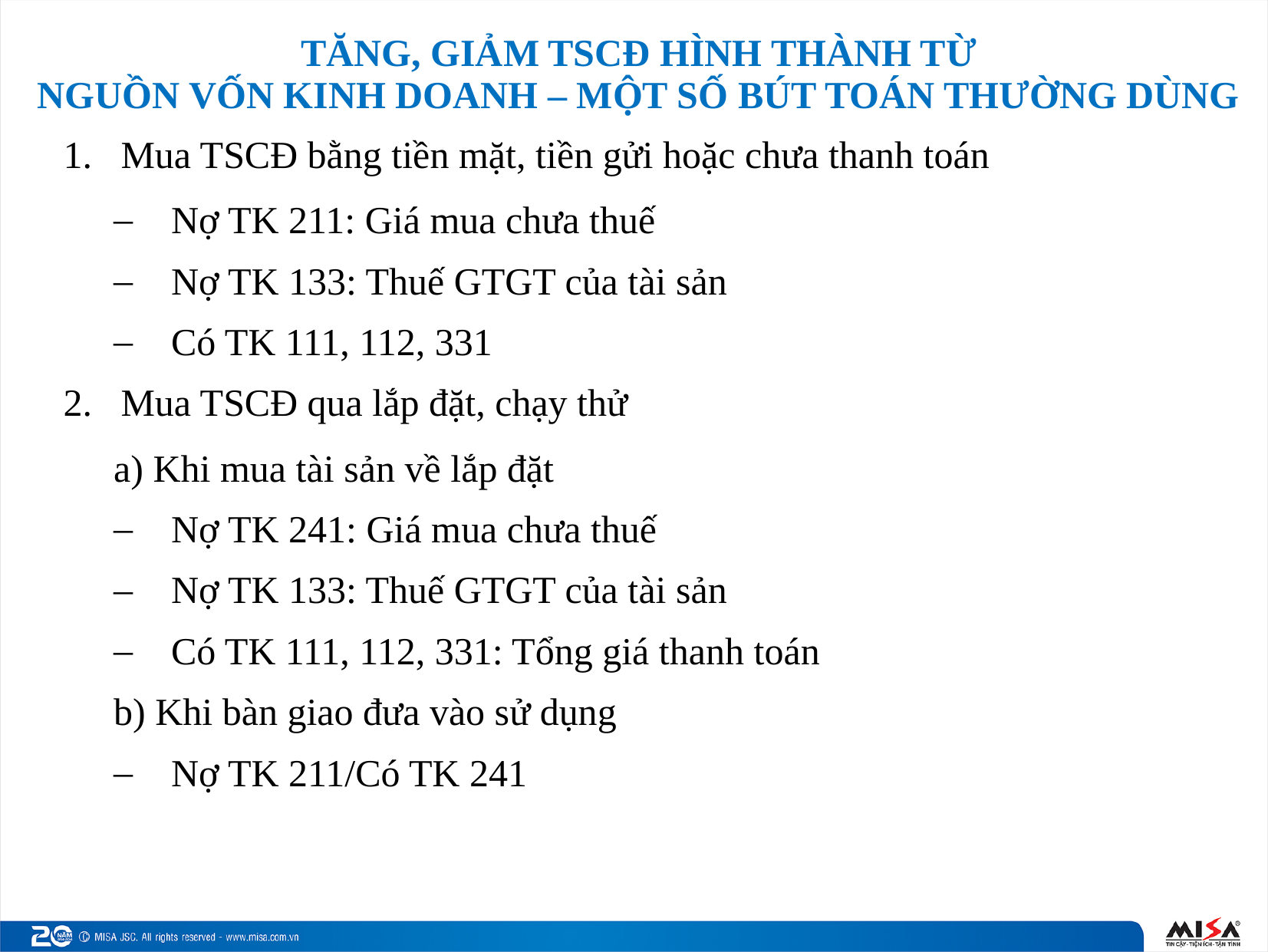

# TĂNG, GIẢM TSCĐ HÌNH THÀNH TỪ NGUỒN VỐN KINH DOANH – MỘT SỐ BÚT TOÁN THƯỜNG DÙNG
Mua TSCĐ bằng tiền mặt, tiền gửi hoặc chưa thanh toán
Nợ TK 211: Giá mua chưa thuế
Nợ TK 133: Thuế GTGT của tài sản
Có TK 111, 112, 331
Mua TSCĐ qua lắp đặt, chạy thử
a) Khi mua tài sản về lắp đặt
Nợ TK 241: Giá mua chưa thuế
Nợ TK 133: Thuế GTGT của tài sản
Có TK 111, 112, 331: Tổng giá thanh toán
b) Khi bàn giao đưa vào sử dụng
Nợ TK 211/Có TK 241